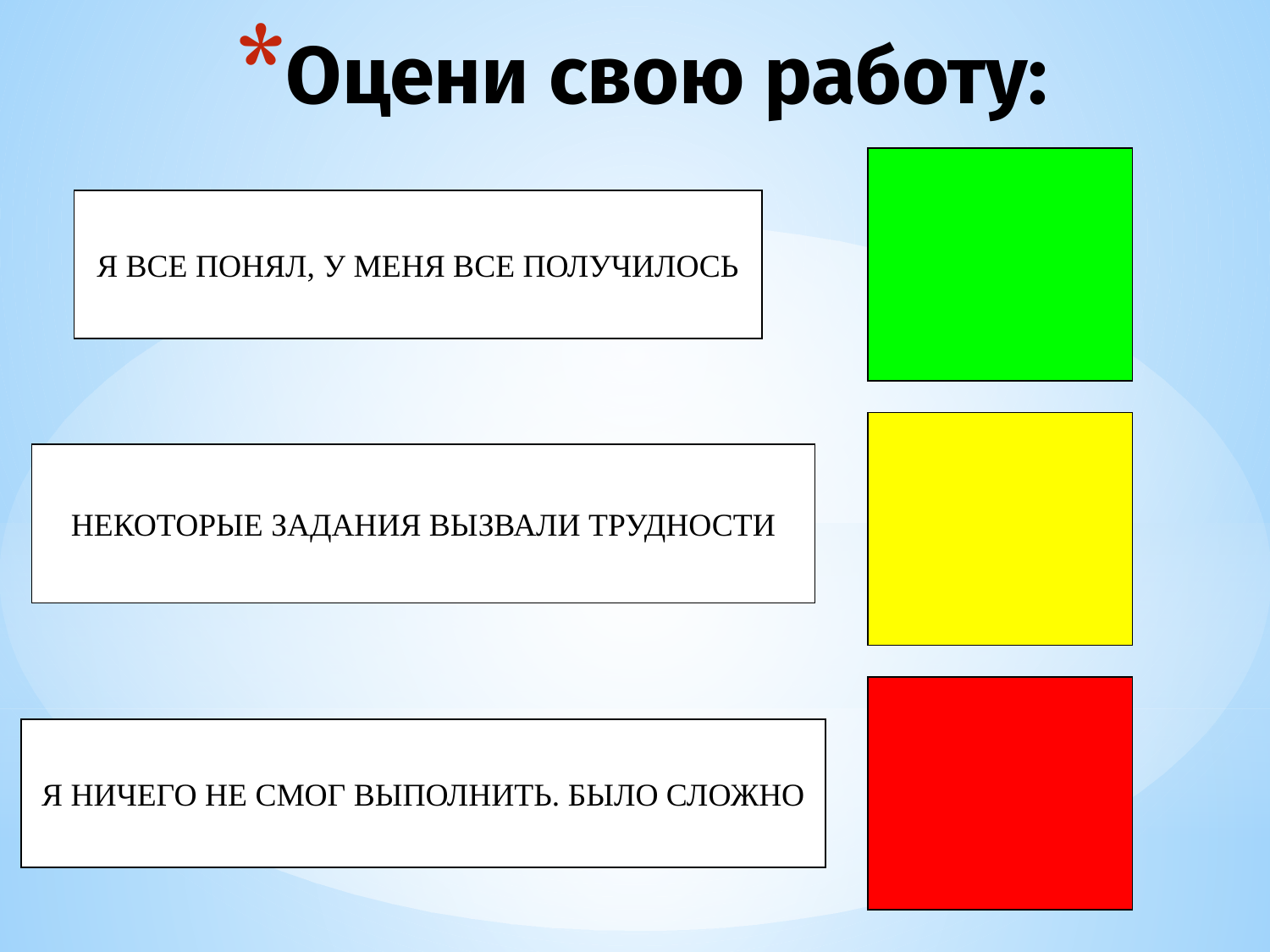

Оцени свою работу:

Я ВСЕ ПОНЯЛ, У МЕНЯ ВСЕ ПОЛУЧИЛОСЬ

НЕКОТОРЫЕ ЗАДАНИЯ ВЫЗВАЛИ ТРУДНОСТИ

Я НИЧЕГО НЕ СМОГ ВЫПОЛНИТЬ. БЫЛО СЛОЖНО